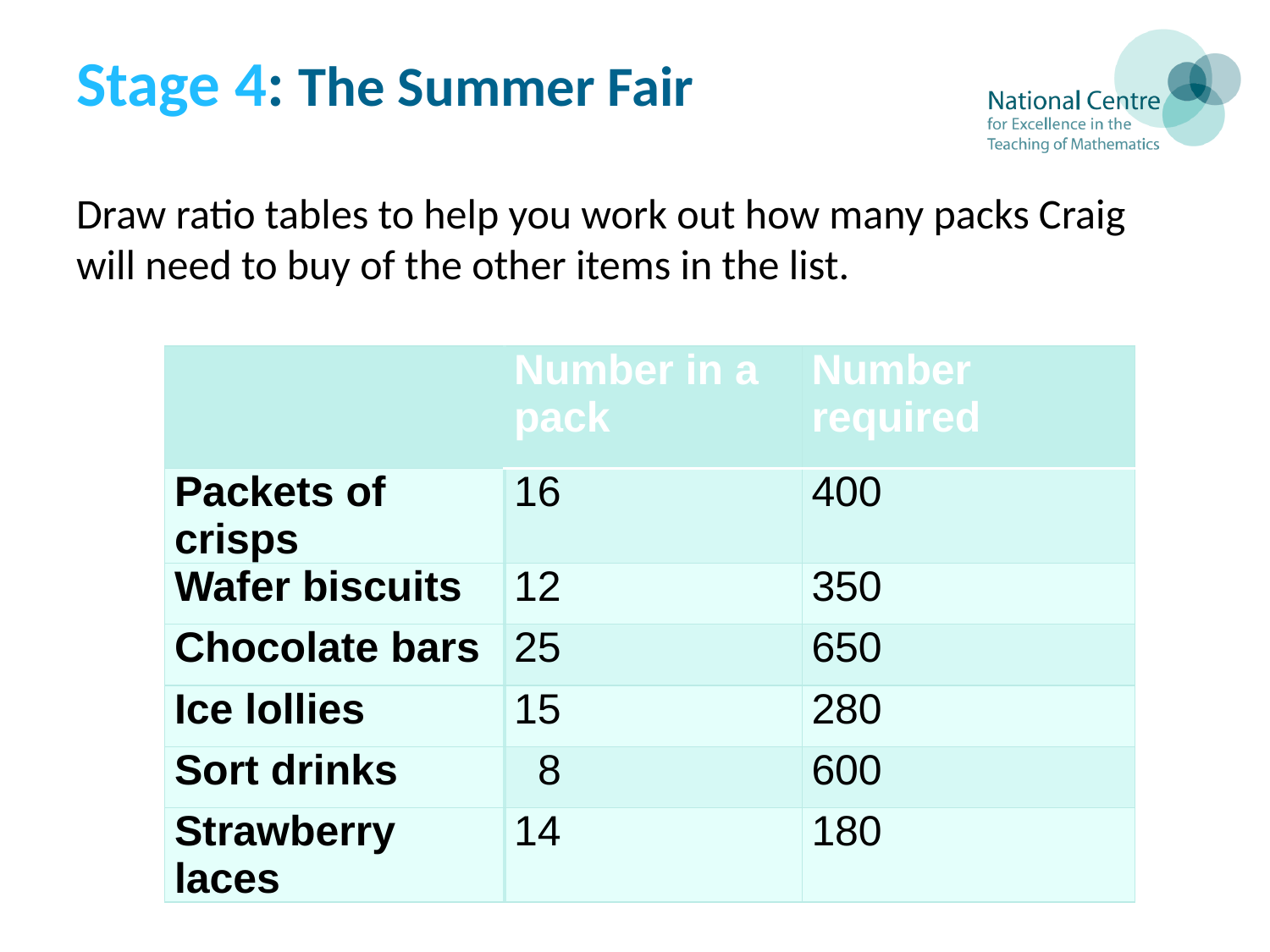

# Stage 4: The Summer Fair Draw ratio tables to help you work out how many packs Craig will need to buy of the other items in the list.
|  | Number in a pack | Number required |
| --- | --- | --- |
| Packets of crisps | 16 | 400 |
| Wafer biscuits | 12 | 350 |
| Chocolate bars | 25 | 650 |
| Ice lollies | 15 | 280 |
| Sort drinks | 8 | 600 |
| Strawberry laces | 14 | 180 |